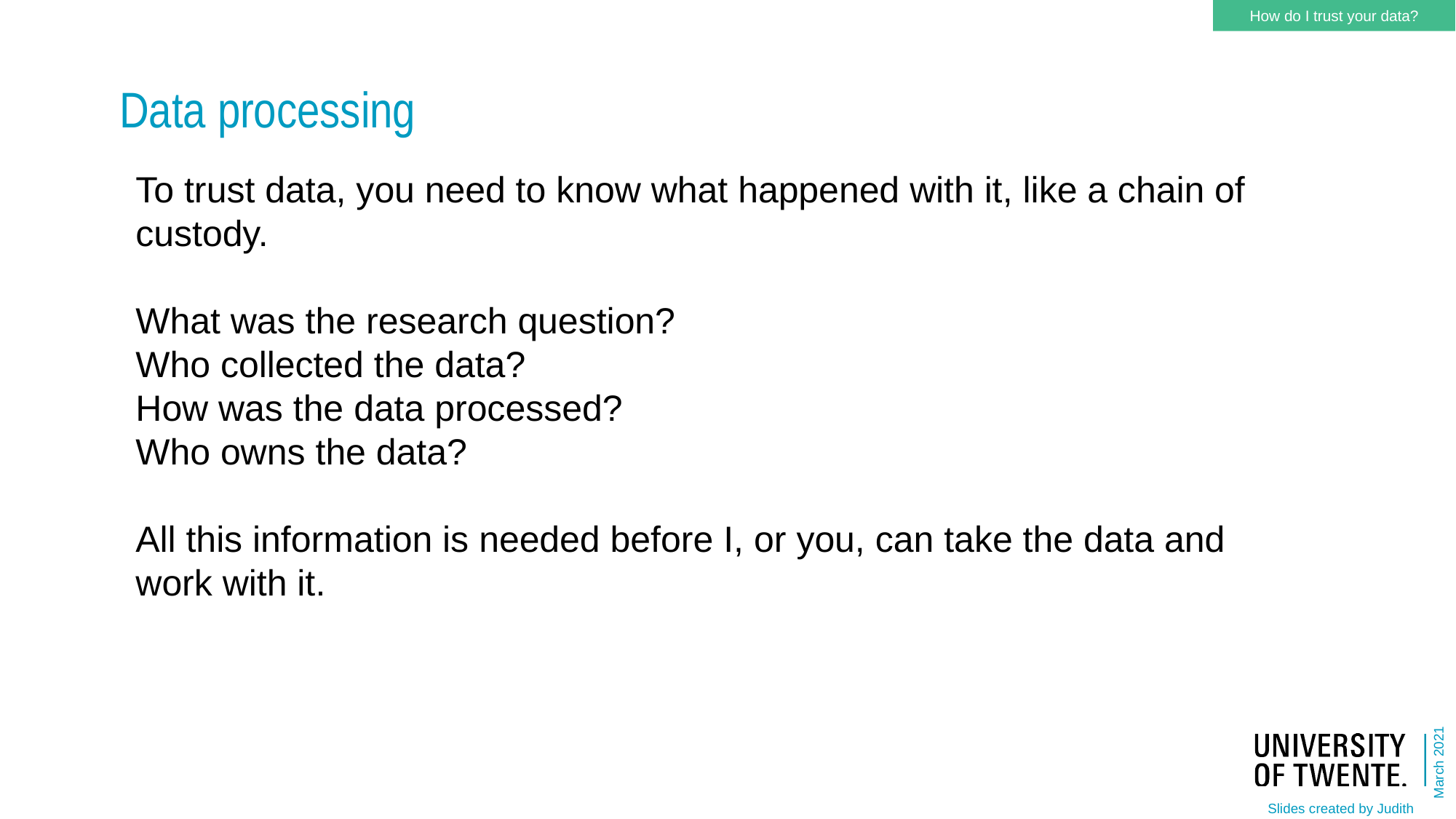

How do I trust your data?
Data processing
To trust data, you need to know what happened with it, like a chain of custody.

What was the research question?
Who collected the data?
How was the data processed?
Who owns the data?

All this information is needed before I, or you, can take the data and work with it.